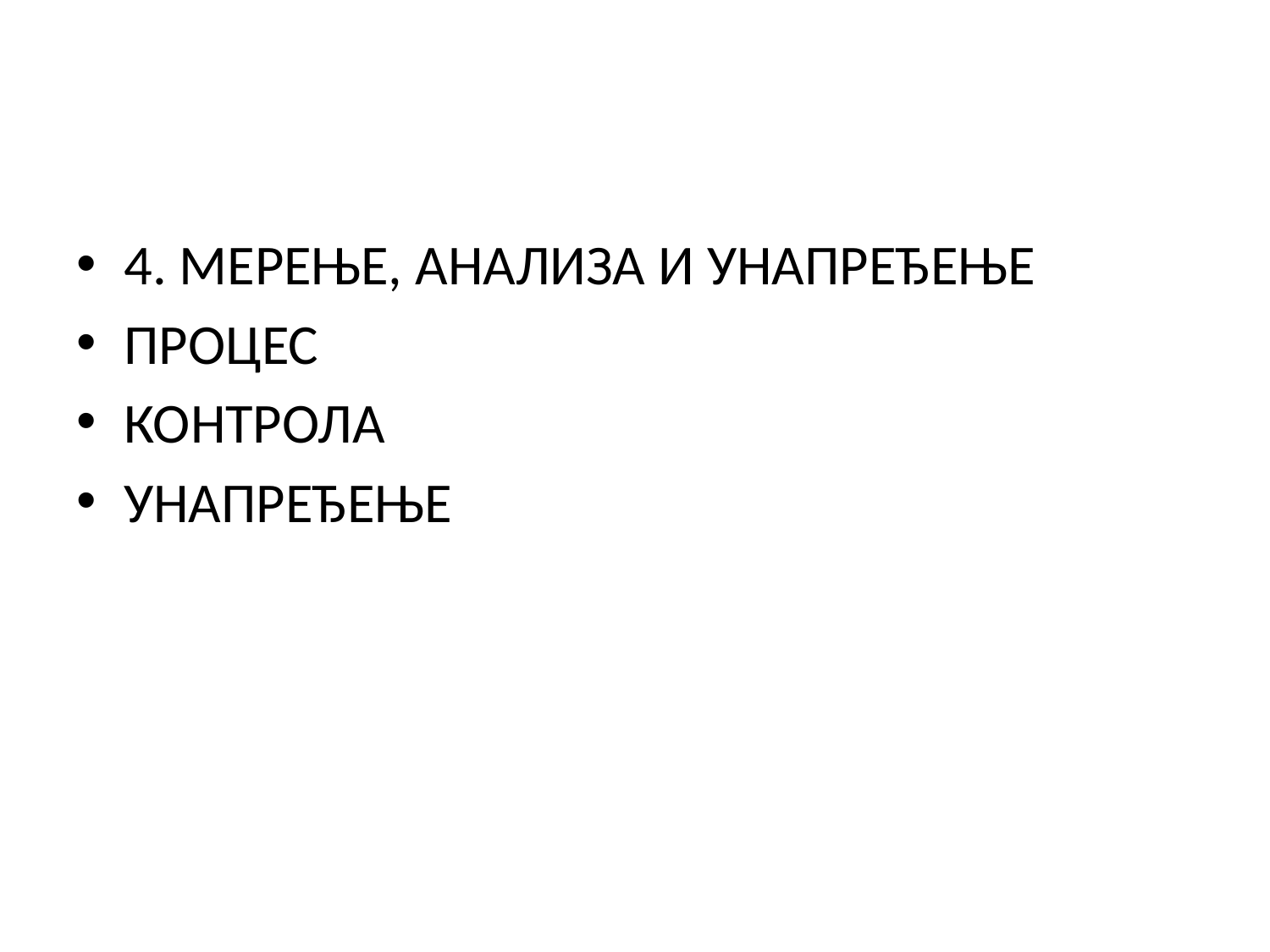

4. МЕРЕЊЕ, АНАЛИЗА И УНАПРЕЂЕЊЕ
ПРОЦЕС
КОНТРОЛА
УНАПРЕЂЕЊЕ